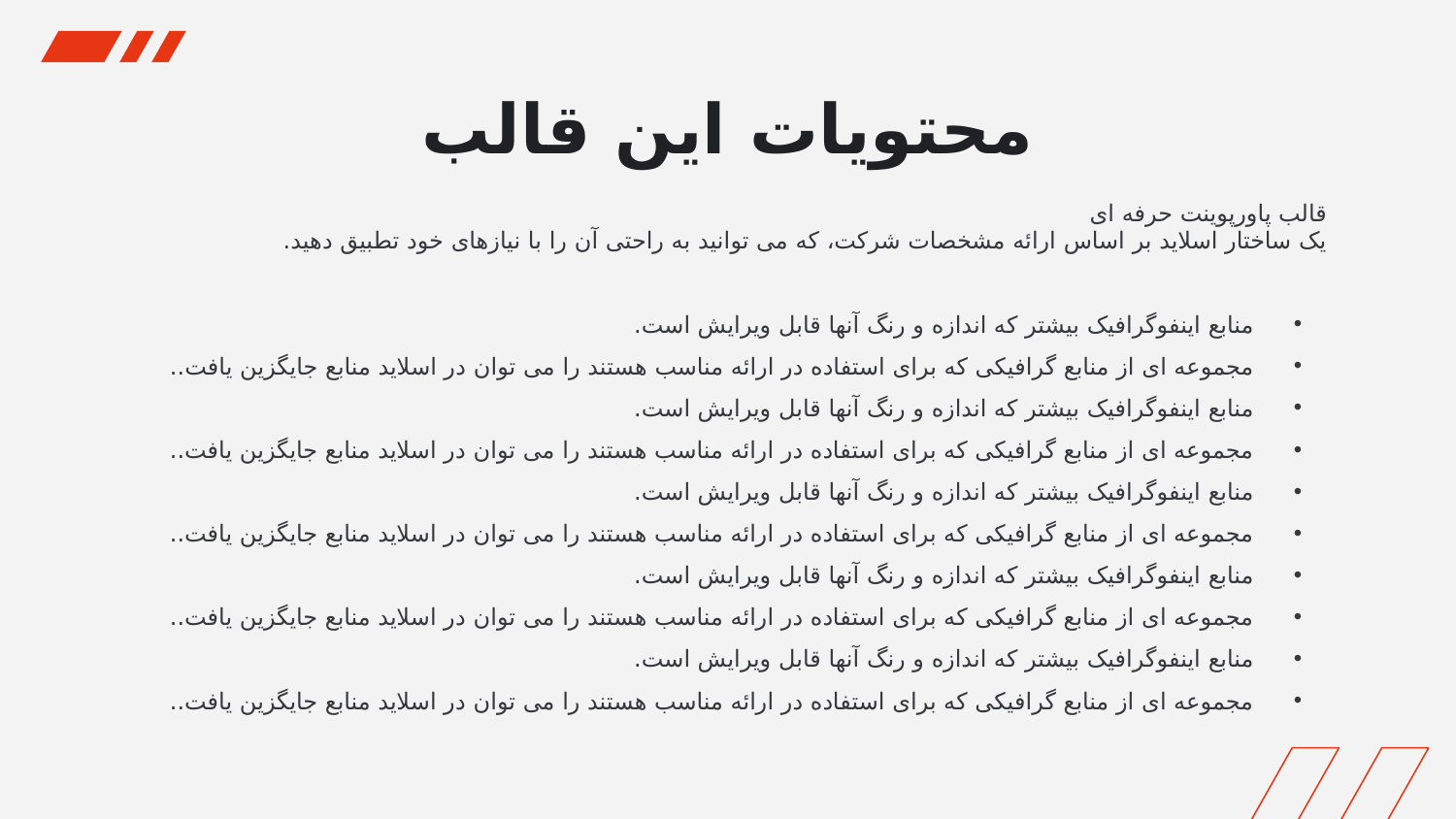

# محتویات این قالب
قالب پاورپوينت حرفه ای
یک ساختار اسلاید بر اساس ارائه مشخصات شرکت، که می توانید به راحتی آن را با نیازهای خود تطبیق دهید.

منابع اینفوگرافیک بیشتر که اندازه و رنگ آنها قابل ویرایش است.
مجموعه ای از منابع گرافیکی که برای استفاده در ارائه مناسب هستند را می توان در اسلاید منابع جایگزین یافت..
منابع اینفوگرافیک بیشتر که اندازه و رنگ آنها قابل ویرایش است.
مجموعه ای از منابع گرافیکی که برای استفاده در ارائه مناسب هستند را می توان در اسلاید منابع جایگزین یافت..
منابع اینفوگرافیک بیشتر که اندازه و رنگ آنها قابل ویرایش است.
مجموعه ای از منابع گرافیکی که برای استفاده در ارائه مناسب هستند را می توان در اسلاید منابع جایگزین یافت..
منابع اینفوگرافیک بیشتر که اندازه و رنگ آنها قابل ویرایش است.
مجموعه ای از منابع گرافیکی که برای استفاده در ارائه مناسب هستند را می توان در اسلاید منابع جایگزین یافت..
منابع اینفوگرافیک بیشتر که اندازه و رنگ آنها قابل ویرایش است.
مجموعه ای از منابع گرافیکی که برای استفاده در ارائه مناسب هستند را می توان در اسلاید منابع جایگزین یافت..